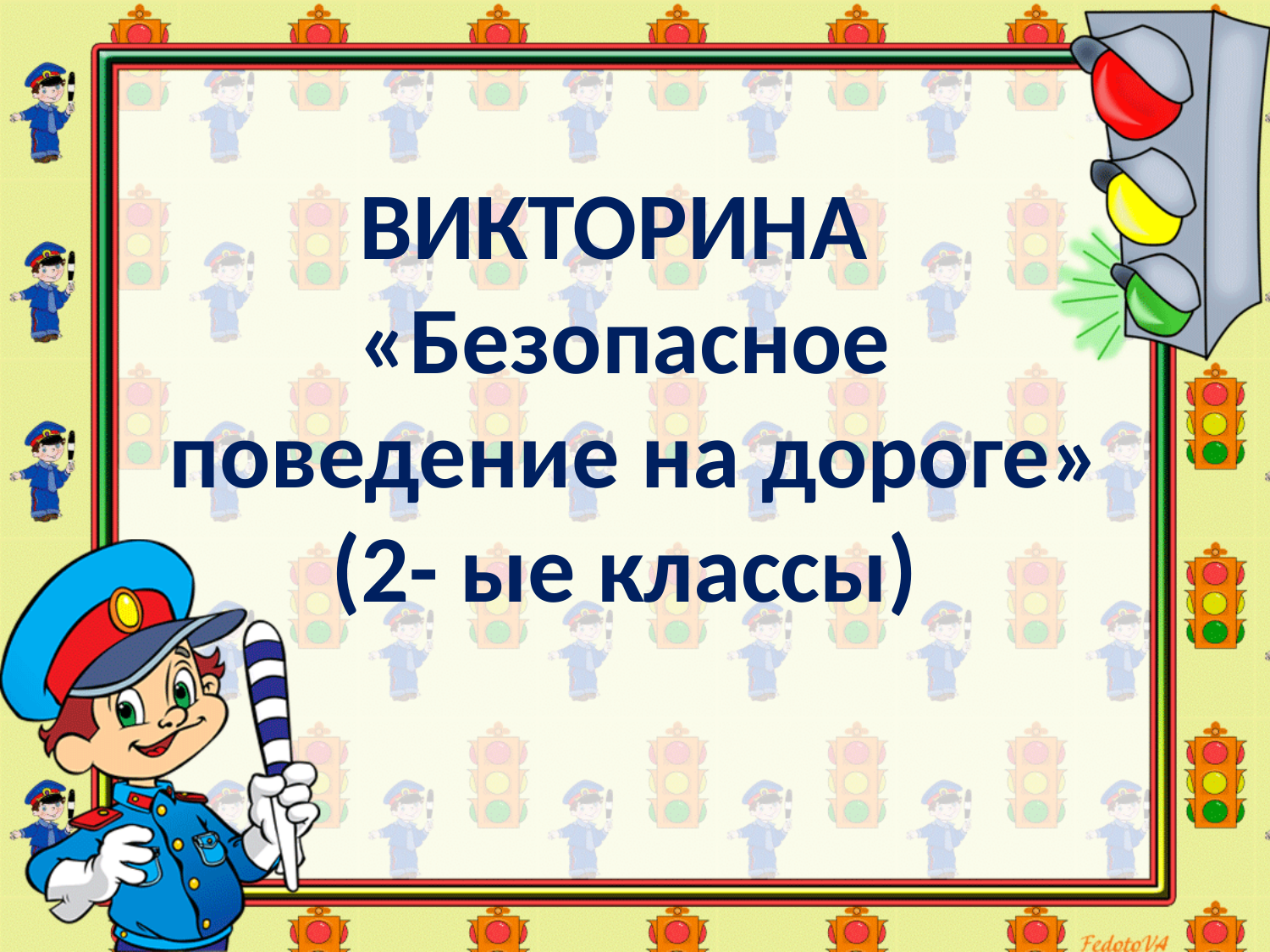

# ВИКТОРИНА «Безопасное поведение на дороге» (2- ые классы)